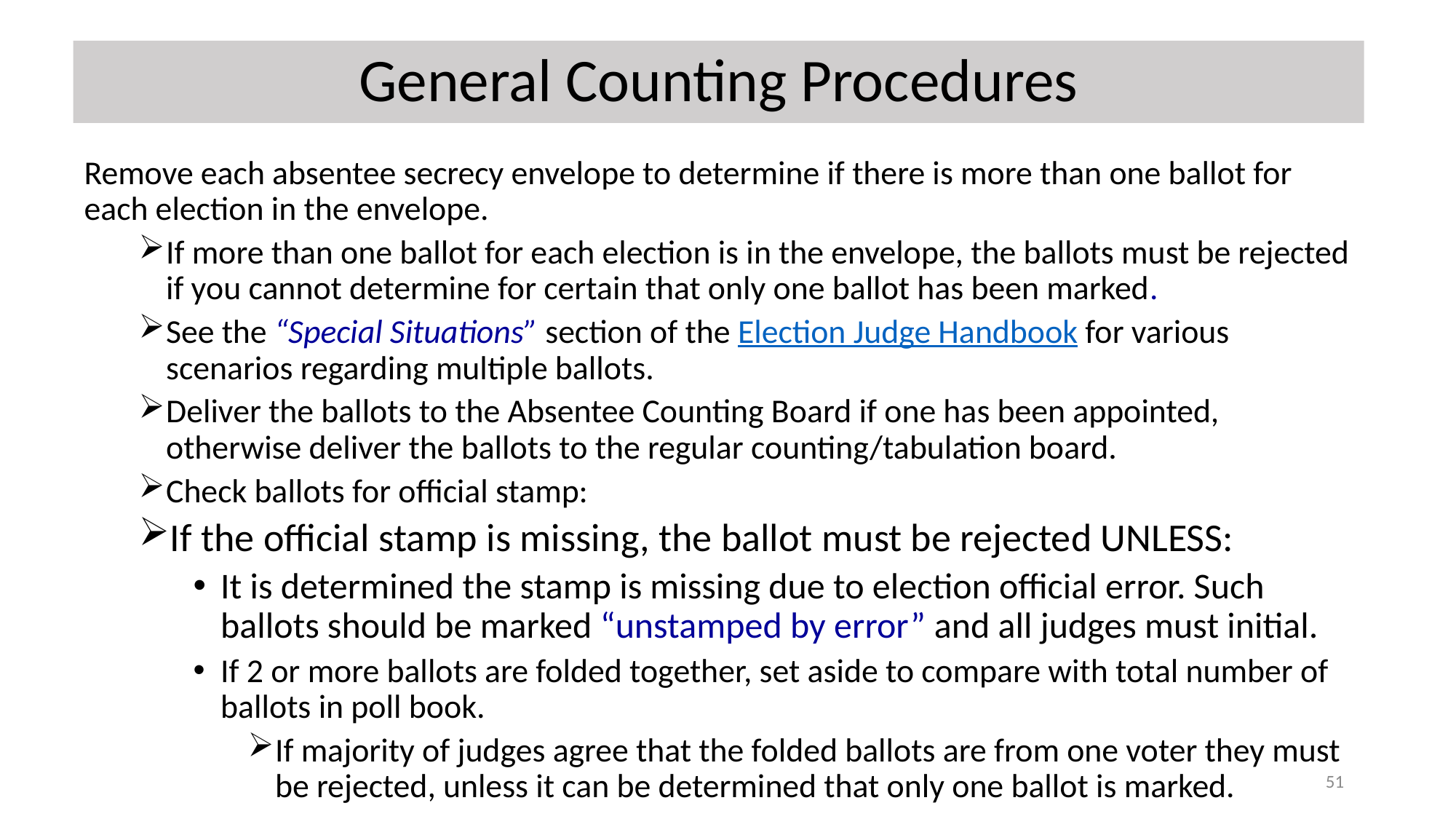

General Counting Procedures
Remove each absentee secrecy envelope to determine if there is more than one ballot for each election in the envelope.
If more than one ballot for each election is in the envelope, the ballots must be rejected if you cannot determine for certain that only one ballot has been marked.
See the “Special Situations” section of the Election Judge Handbook for various scenarios regarding multiple ballots.
Deliver the ballots to the Absentee Counting Board if one has been appointed, otherwise deliver the ballots to the regular counting/tabulation board.
Check ballots for official stamp:
If the official stamp is missing, the ballot must be rejected UNLESS:
It is determined the stamp is missing due to election official error. Such ballots should be marked “unstamped by error” and all judges must initial.
If 2 or more ballots are folded together, set aside to compare with total number of ballots in poll book.
If majority of judges agree that the folded ballots are from one voter they must be rejected, unless it can be determined that only one ballot is marked.

51